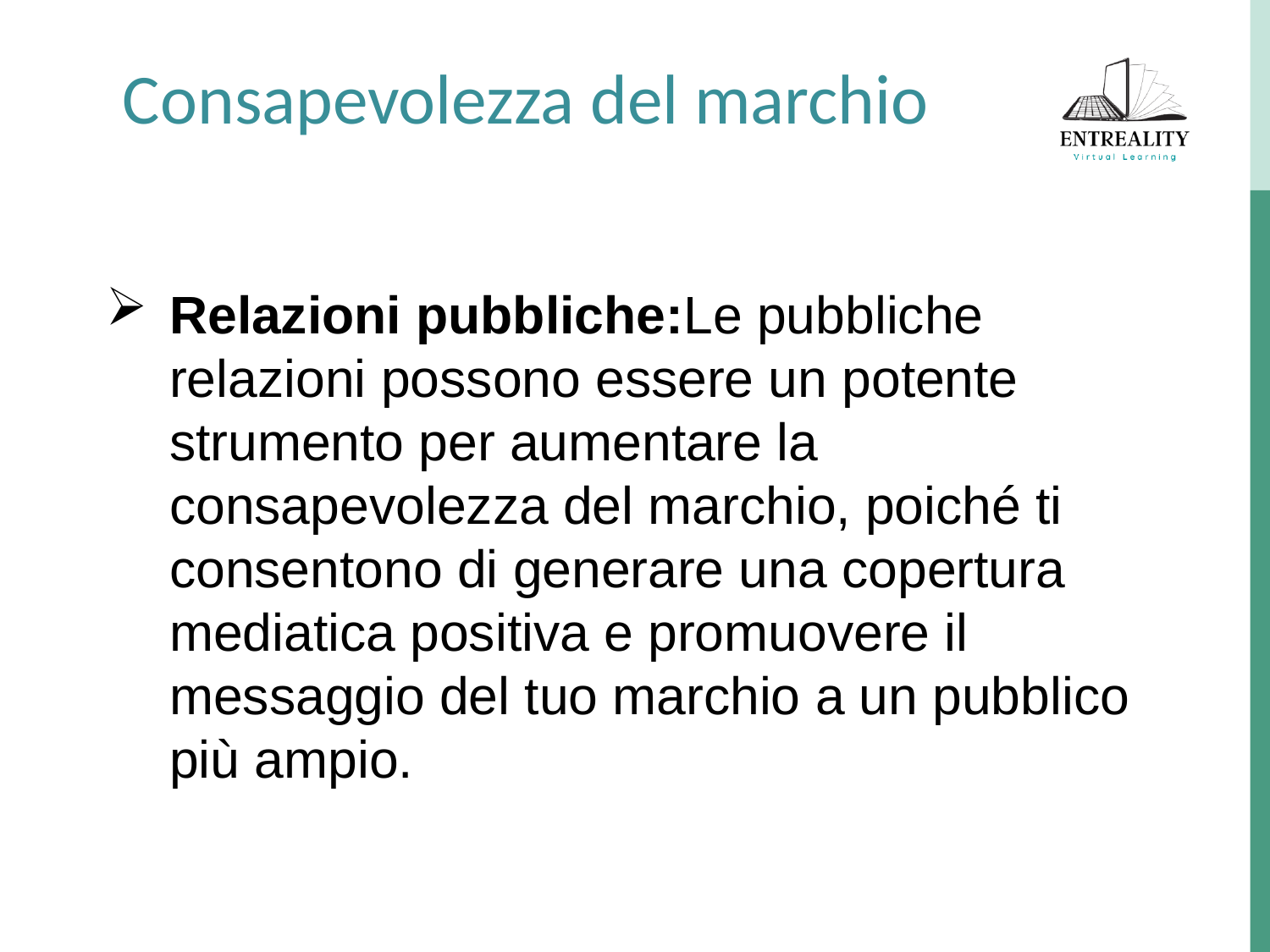

Consapevolezza del marchio

Relazioni pubbliche:Le pubbliche relazioni possono essere un potente strumento per aumentare la consapevolezza del marchio, poiché ti consentono di generare una copertura mediatica positiva e promuovere il messaggio del tuo marchio a un pubblico più ampio.